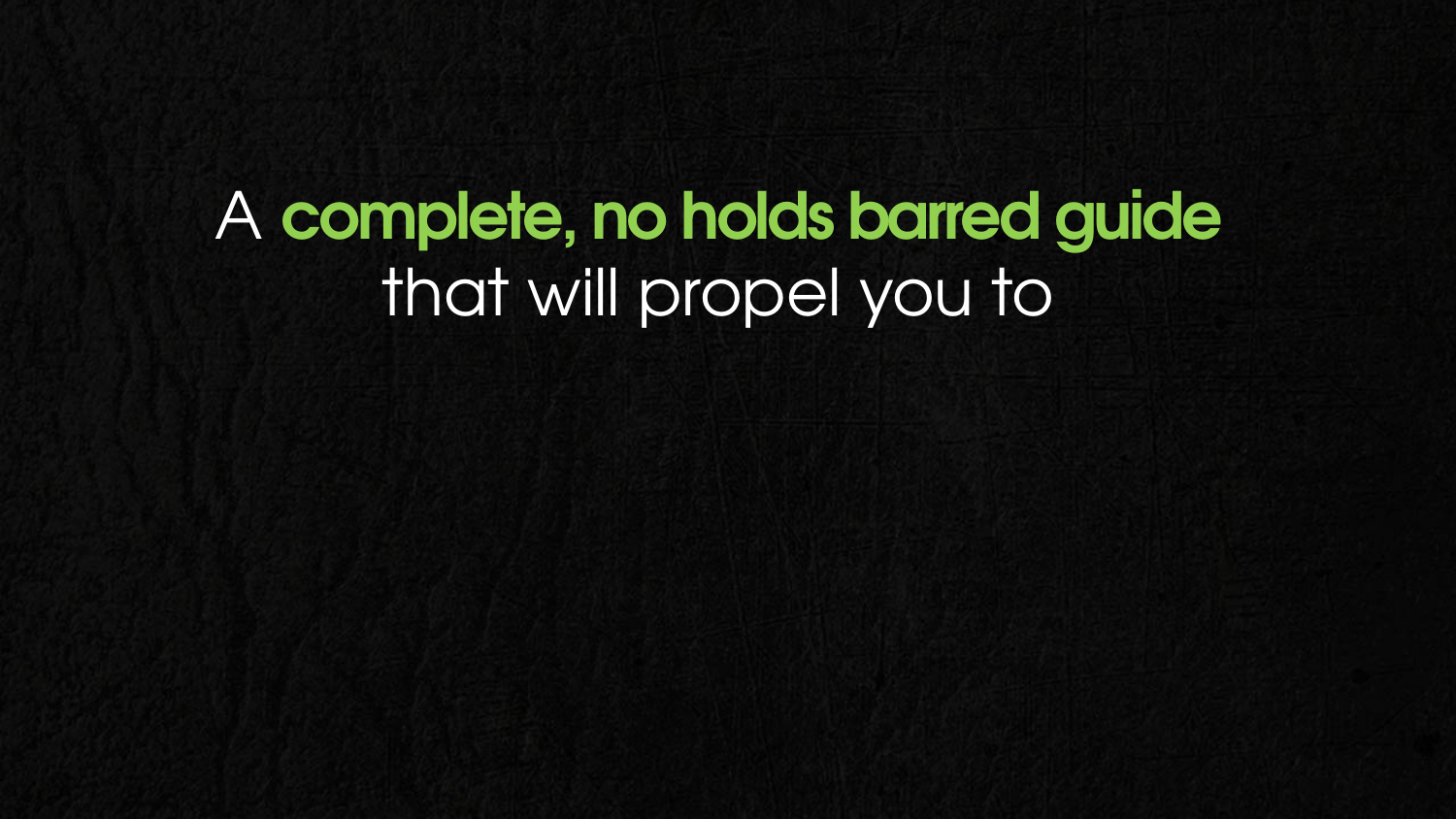

A complete, no holds barred guide
that will propel you to